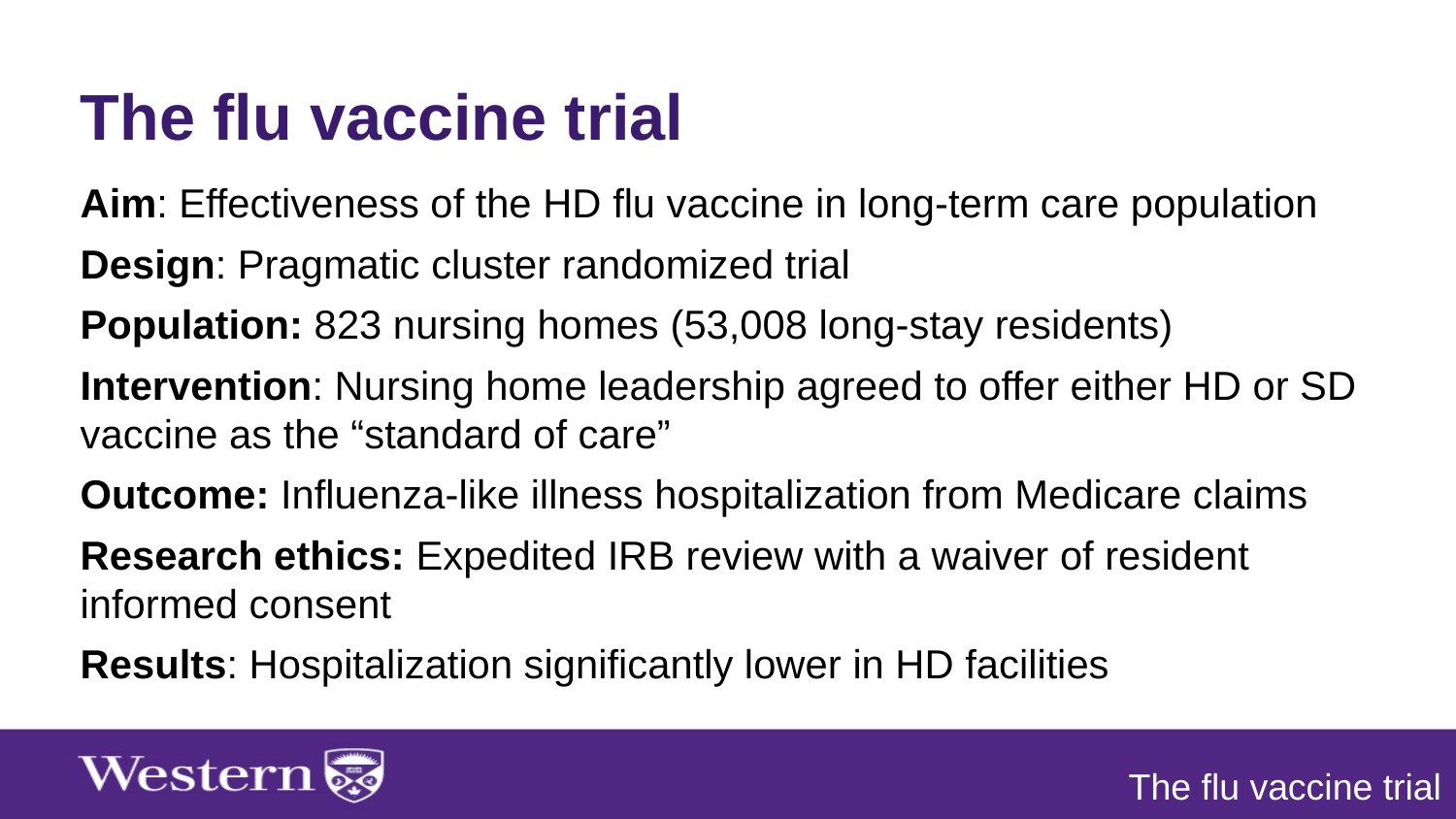

The flu vaccine trial
Aim: Effectiveness of the HD flu vaccine in long-term care population
Design: Pragmatic cluster randomized trial
Population: 823 nursing homes (53,008 long-stay residents)
Intervention: Nursing home leadership agreed to offer either HD or SD vaccine as the “standard of care”
Outcome: Influenza-like illness hospitalization from Medicare claims
Research ethics: Expedited IRB review with a waiver of resident informed consent
Results: Hospitalization significantly lower in HD facilities

The flu vaccine trial